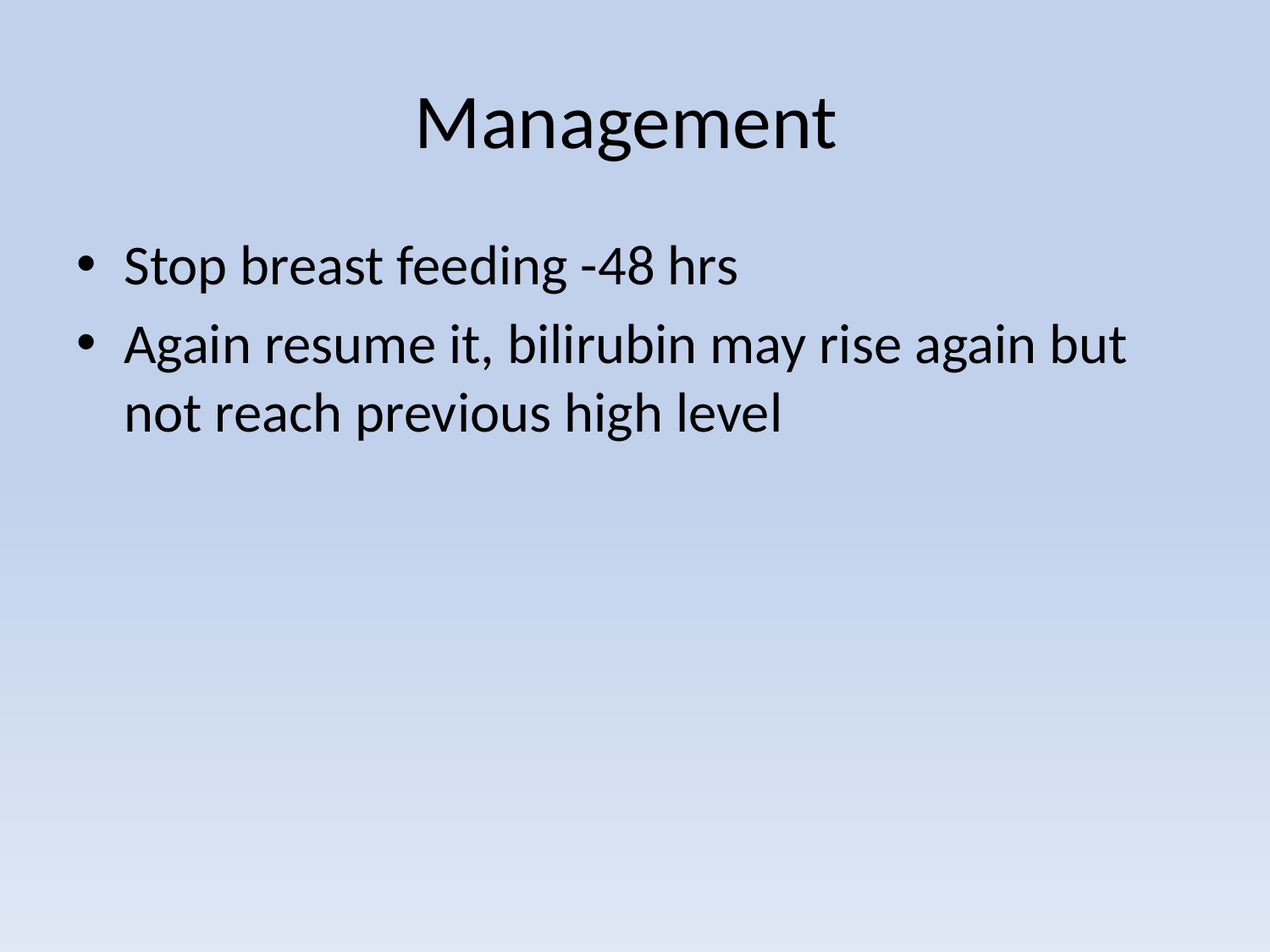

# Management
Stop breast feeding -48 hrs
Again resume it, bilirubin may rise again but not reach previous high level